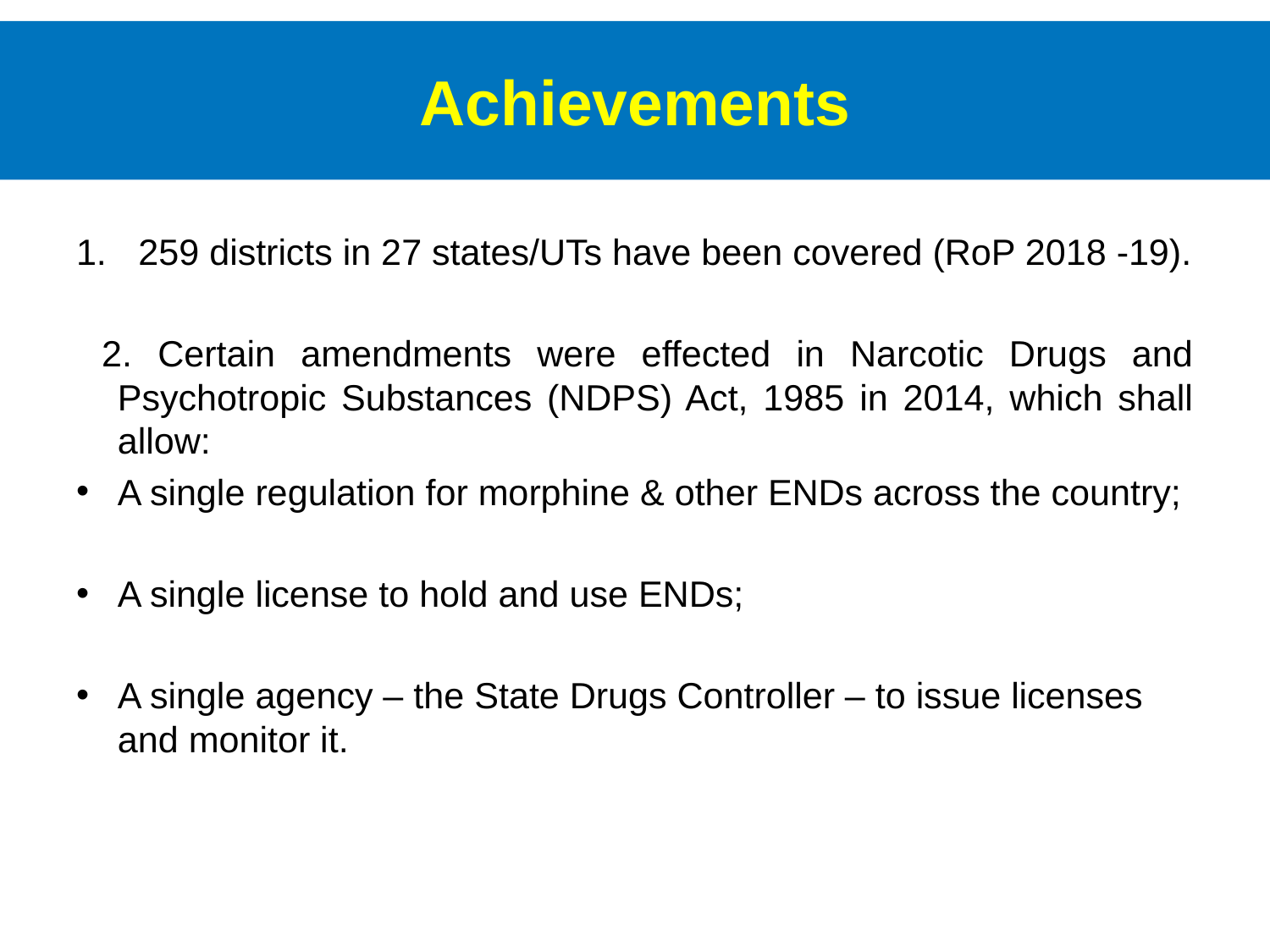

# Achievements
259 districts in 27 states/UTs have been covered (RoP 2018 -19).

 2. Certain amendments were effected in Narcotic Drugs and Psychotropic Substances (NDPS) Act, 1985 in 2014, which shall allow:
A single regulation for morphine & other ENDs across the country;

A single license to hold and use ENDs;

A single agency – the State Drugs Controller – to issue licenses and monitor it.